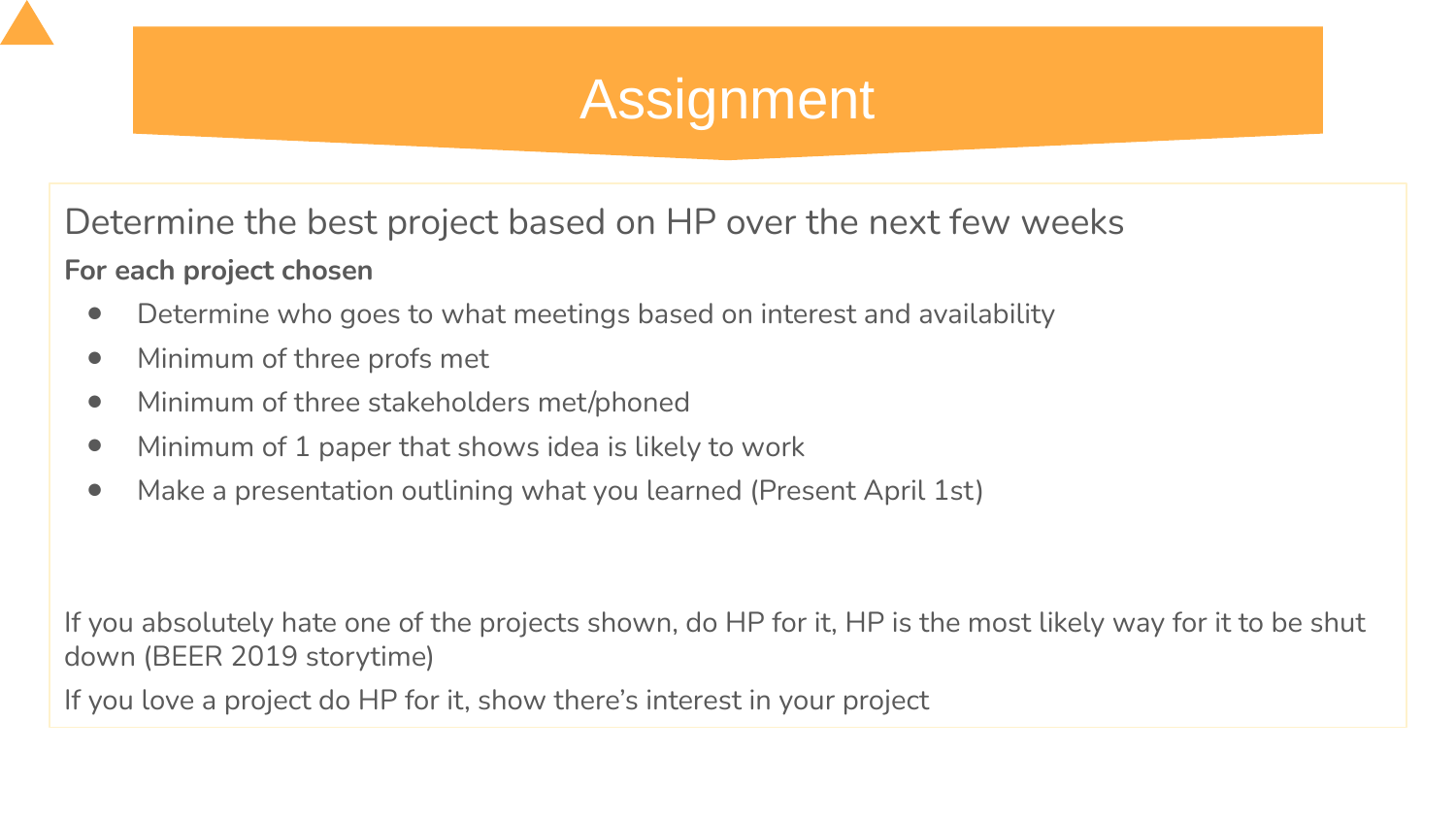

# Assignment
Determine the best project based on HP over the next few weeks
For each project chosen
Determine who goes to what meetings based on interest and availability
Minimum of three profs met
Minimum of three stakeholders met/phoned
Minimum of 1 paper that shows idea is likely to work
Make a presentation outlining what you learned (Present April 1st)

If you absolutely hate one of the projects shown, do HP for it, HP is the most likely way for it to be shut down (BEER 2019 storytime)
If you love a project do HP for it, show there’s interest in your project